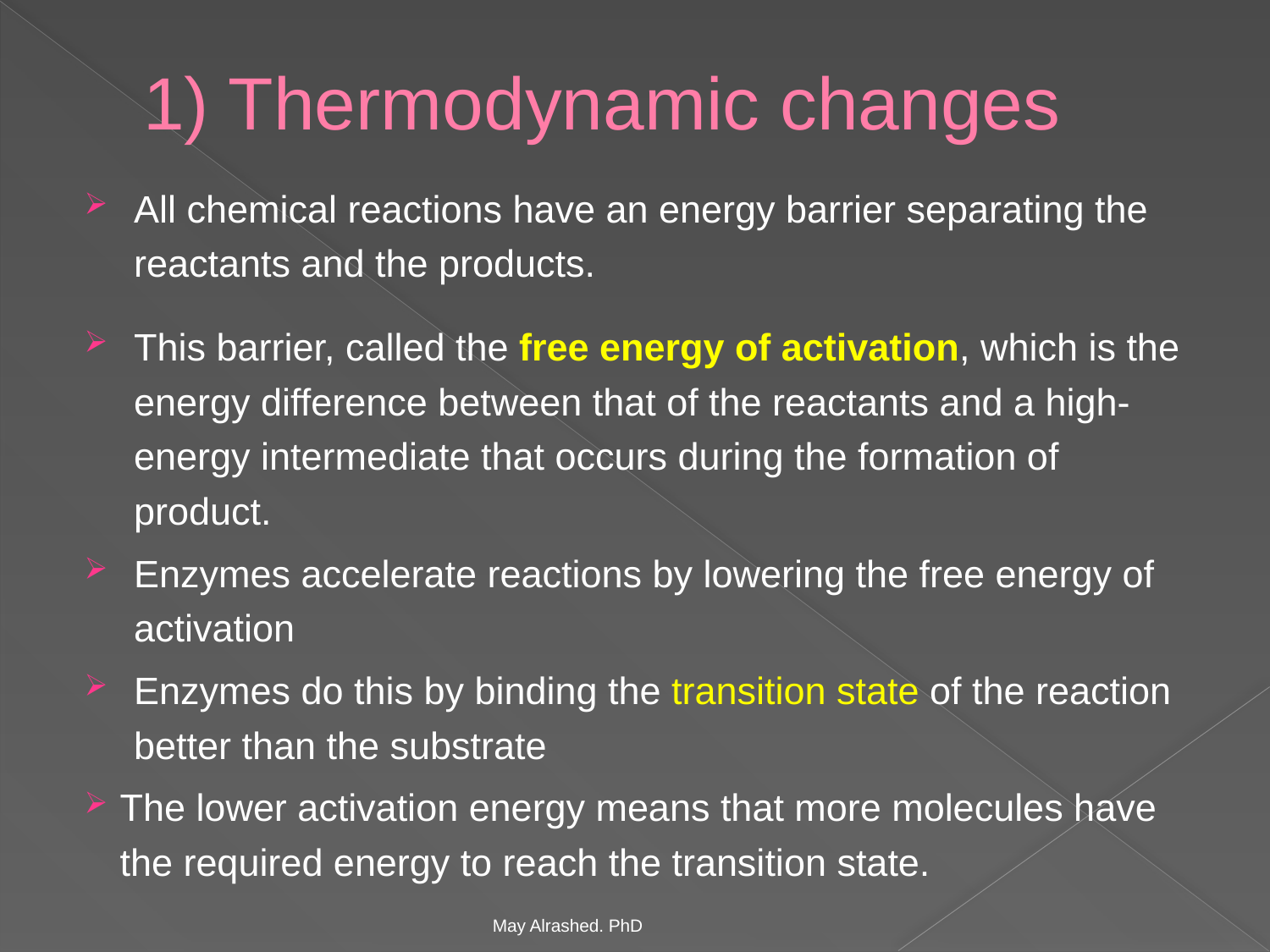

# 1) Thermodynamic changes
All chemical reactions have an energy barrier separating the reactants and the products.

This barrier, called the free energy of activation, which is the energy difference between that of the reactants and a high-energy intermediate that occurs during the formation of product.
Enzymes accelerate reactions by lowering the free energy of activation
Enzymes do this by binding the transition state of the reaction better than the substrate
The lower activation energy means that more molecules have the required energy to reach the transition state.

May Alrashed. PhD